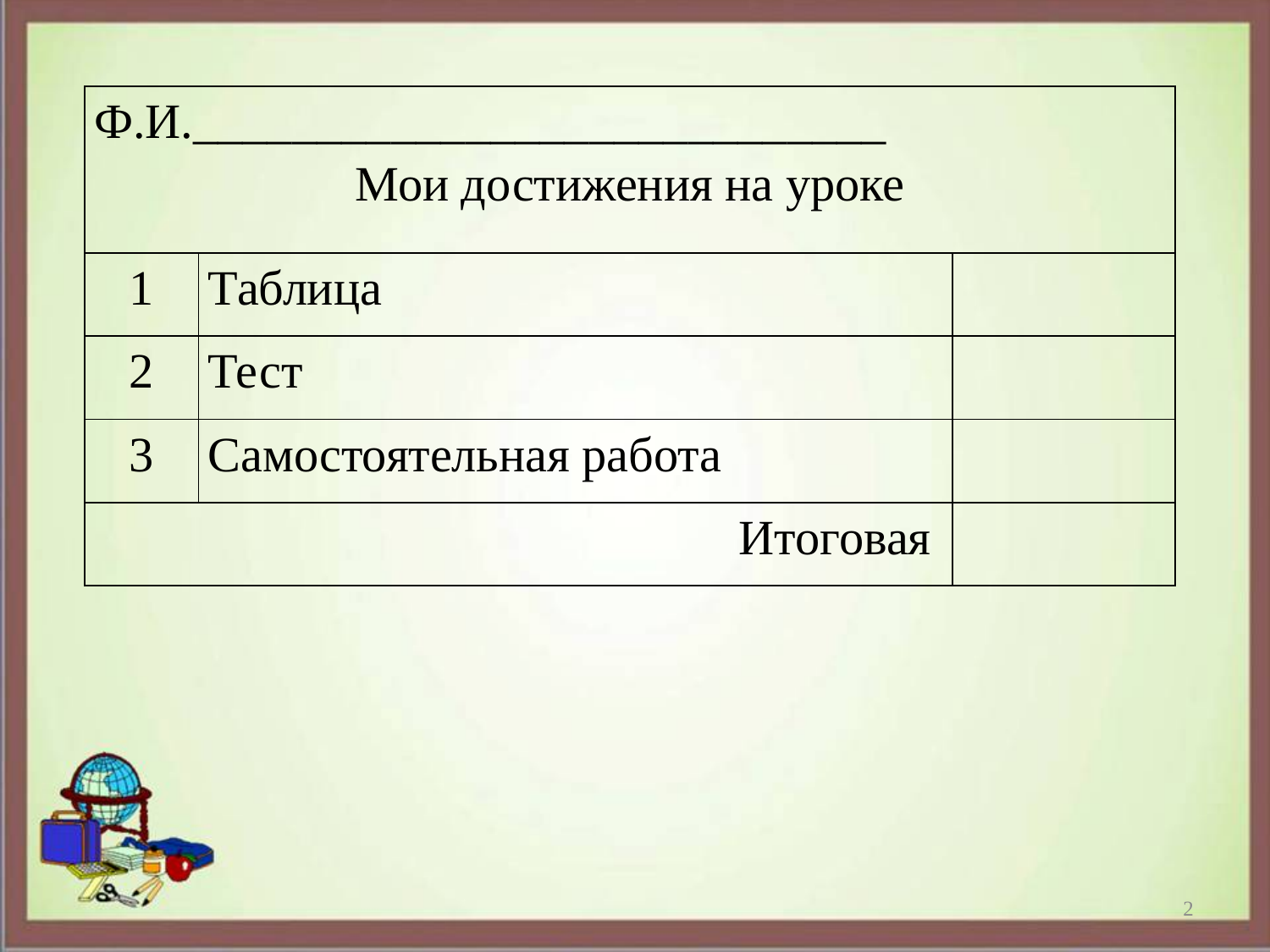

| Ф.И.\_\_\_\_\_\_\_\_\_\_\_\_\_\_\_\_\_\_\_\_\_\_\_\_\_\_\_\_ Мои достижения на уроке |  |  |
| --- | --- | --- |
| 1 | Таблица |  |
| 2 | Тест |  |
| 3 | Самостоятельная работа |  |
| Итоговая |  |  |
2